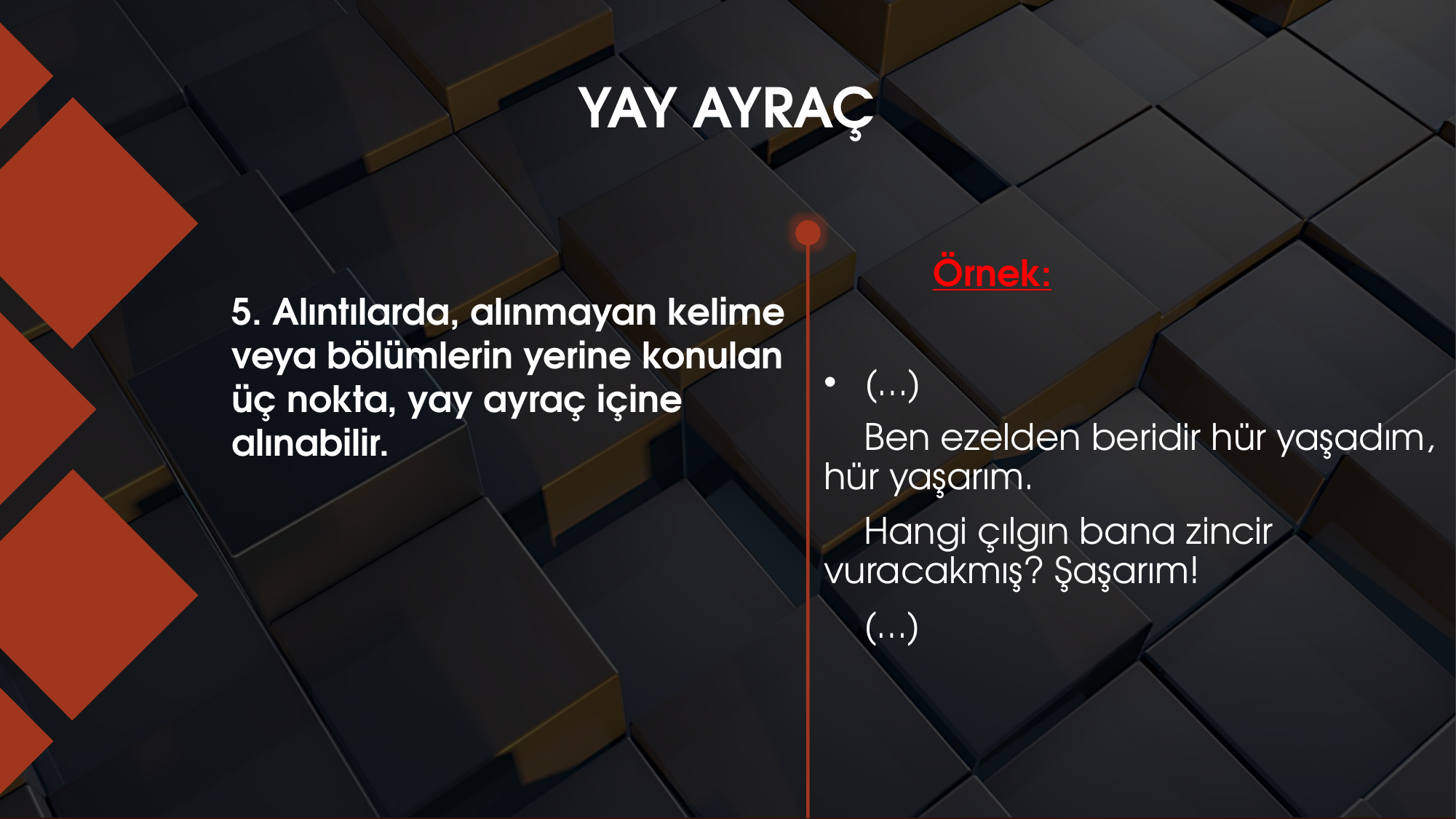

# YAY AYRAÇ

	Örnek:

(…)
    Ben ezelden beridir hür yaşadım, hür yaşarım.
    Hangi çılgın bana zincir vuracakmış? Şaşarım!
    (…)

5. Alıntılarda, alınmayan kelime veya bölümle­rin yerine konulan üç nokta, yay ayraç içine alınabilir.